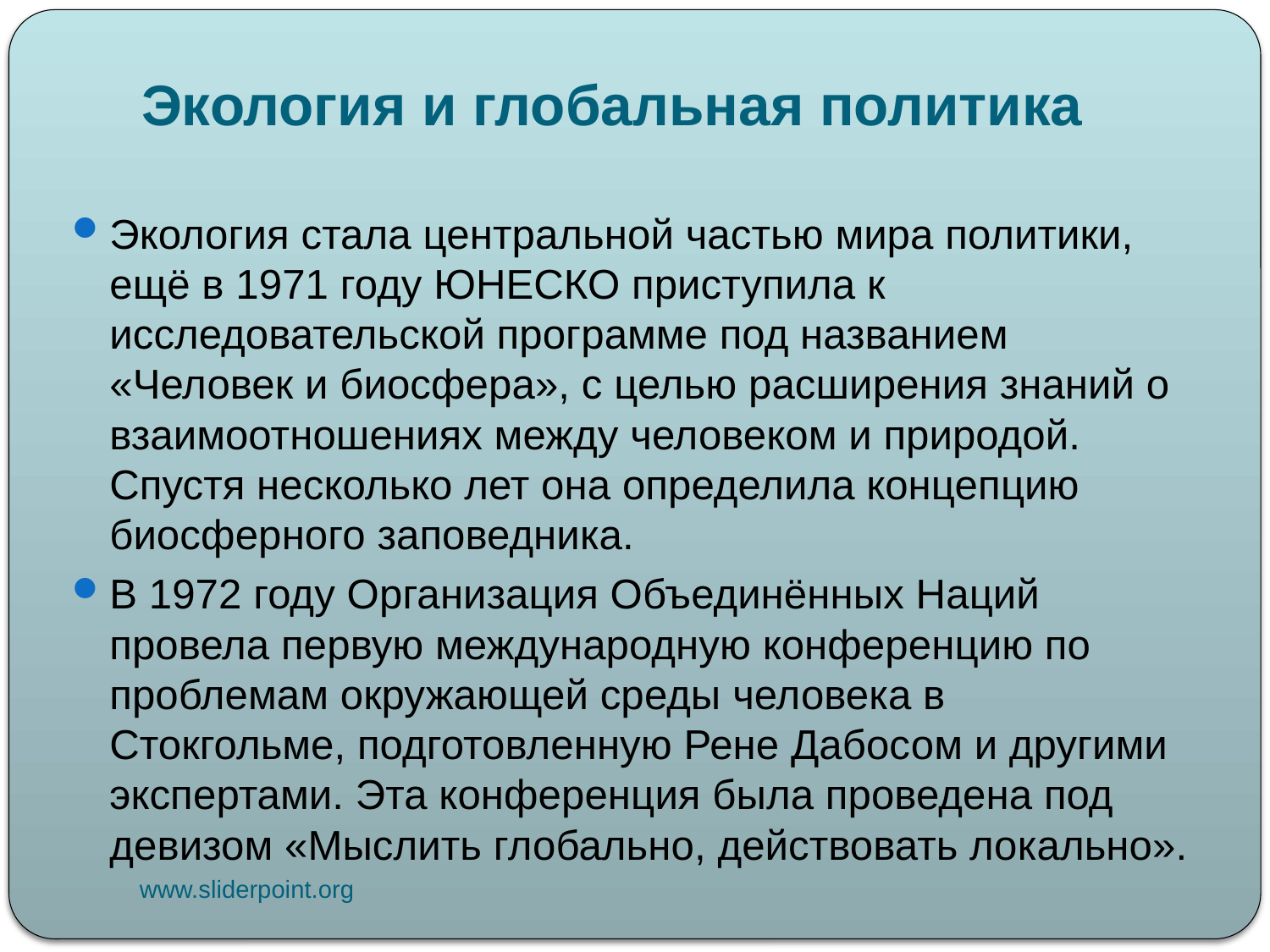

# Экология и глобальная политика
Экология стала центральной частью мира политики, ещё в 1971 году ЮНЕСКО приступила к исследовательской программе под названием «Человек и биосфера», с целью расширения знаний о взаимоотношениях между человеком и природой. Спустя несколько лет она определила концепцию биосферного заповедника.
В 1972 году Организация Объединённых Наций провела первую международную конференцию по проблемам окружающей среды человека в Стокгольме, подготовленную Рене Дабосом и другими экспертами. Эта конференция была проведена под девизом «Мыслить глобально, действовать локально».
www.sliderpoint.org